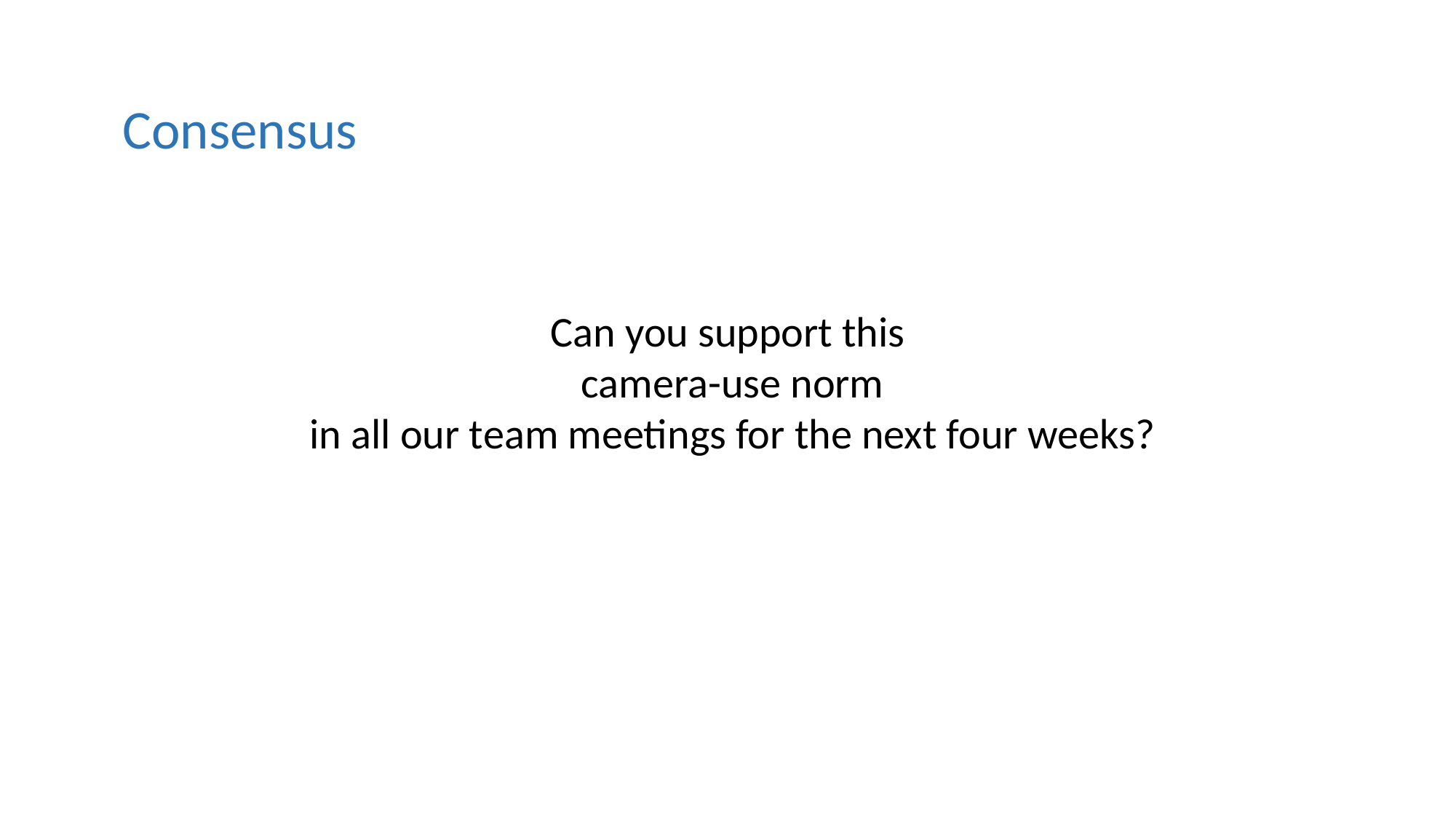

Consensus
Can you support this
 camera-use norm
 in all our team meetings for the next four weeks?